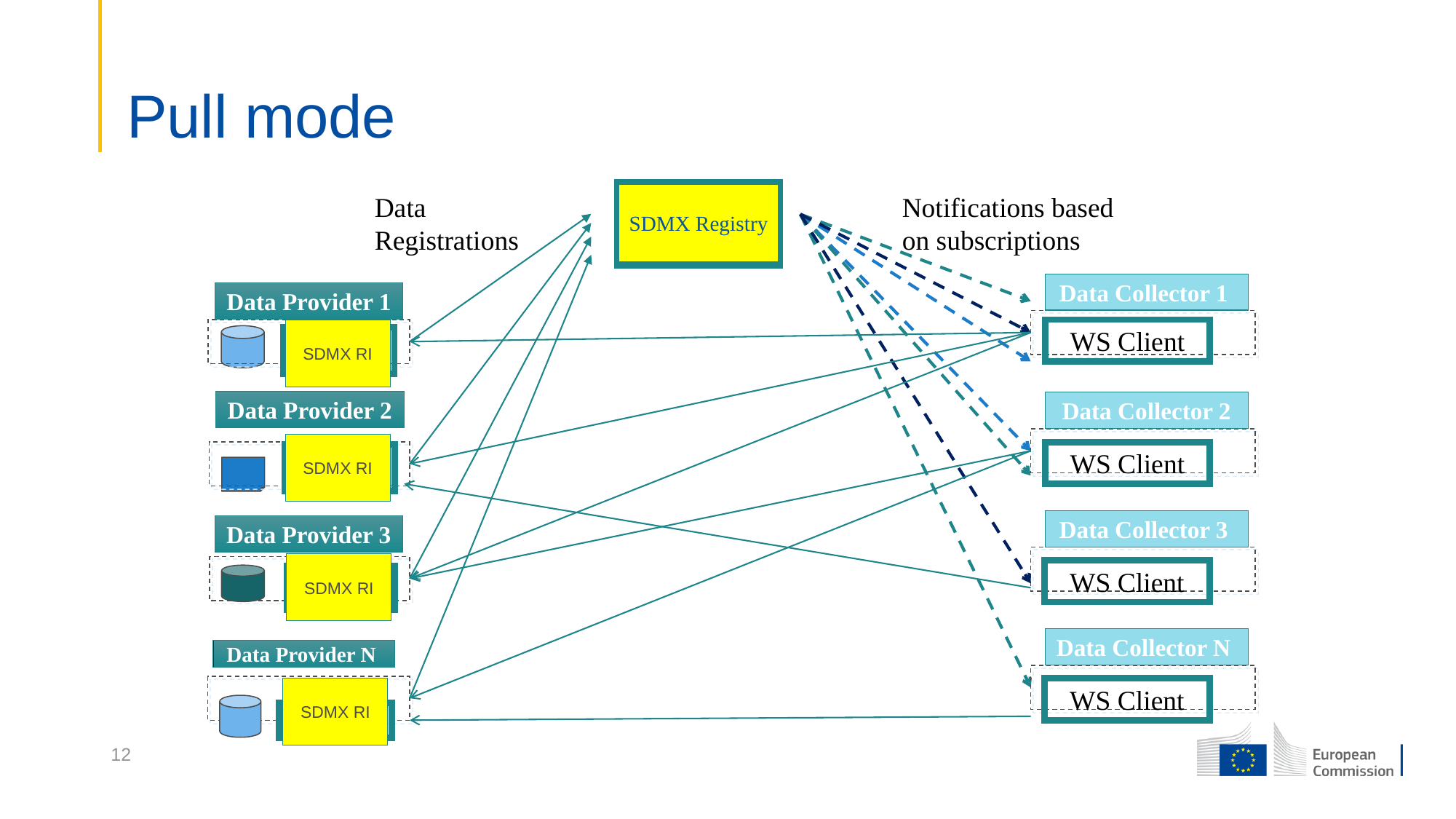

# Pull mode
SDMX Registry
Data updates
Data Registrations
Notifications based on subscriptions

Data Collector 1
Data Provider 1

WS Client
SDMX RI

WS
Data Provider 2
Data Collector 2

SDMX RI

WS Client
WS

Data Collector 3
Data Provider 3

SDMX RI

WS Client

WS
Data Collector N
Data Provider N

WS

SDMX RI
WS Client
12